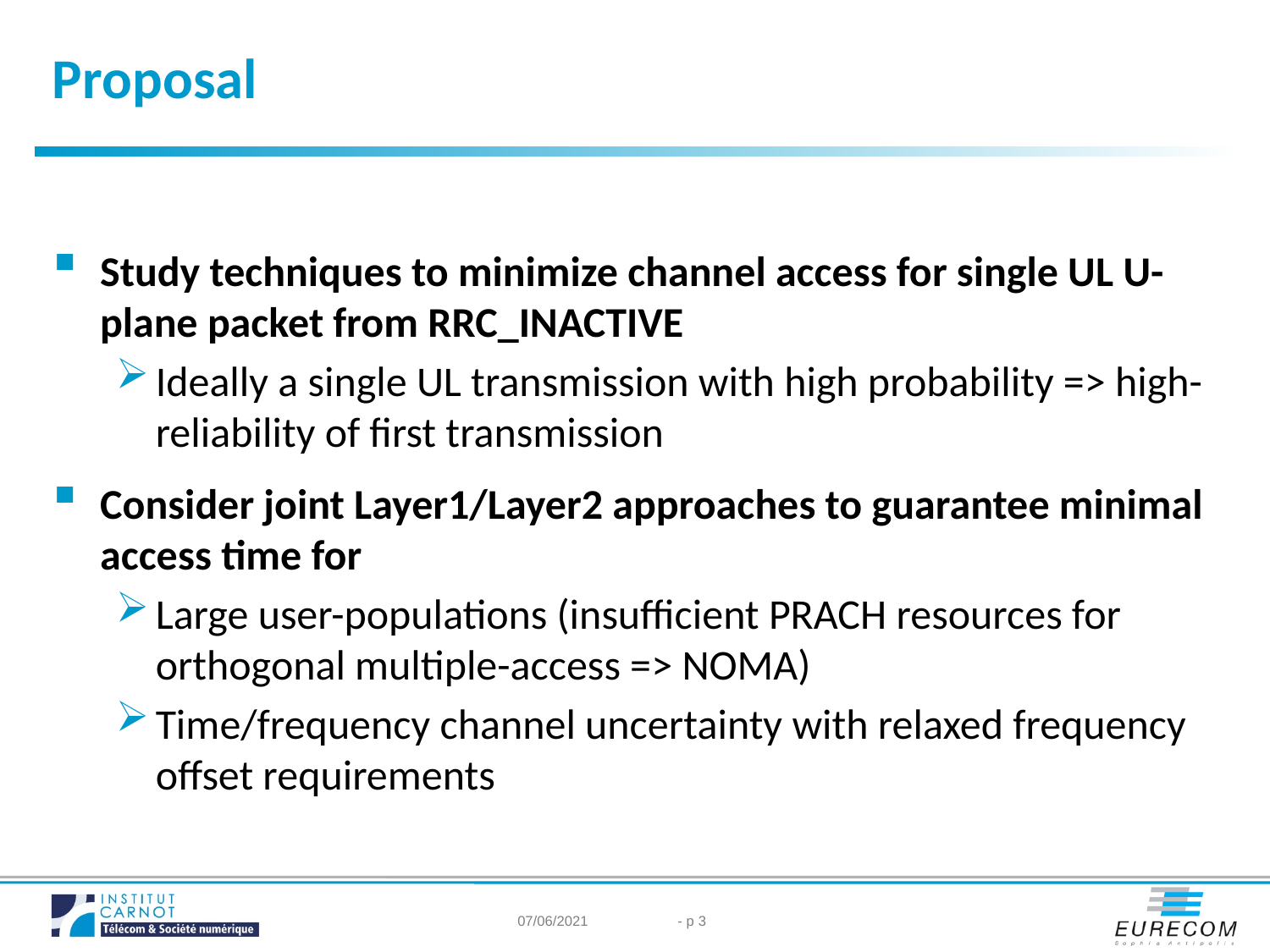

# Proposal
Study techniques to minimize channel access for single UL U-plane packet from RRC_INACTIVE
Ideally a single UL transmission with high probability => high-reliability of first transmission
Consider joint Layer1/Layer2 approaches to guarantee minimal access time for
Large user-populations (insufficient PRACH resources for orthogonal multiple-access => NOMA)
Time/frequency channel uncertainty with relaxed frequency offset requirements
07/06/2021
- p 3